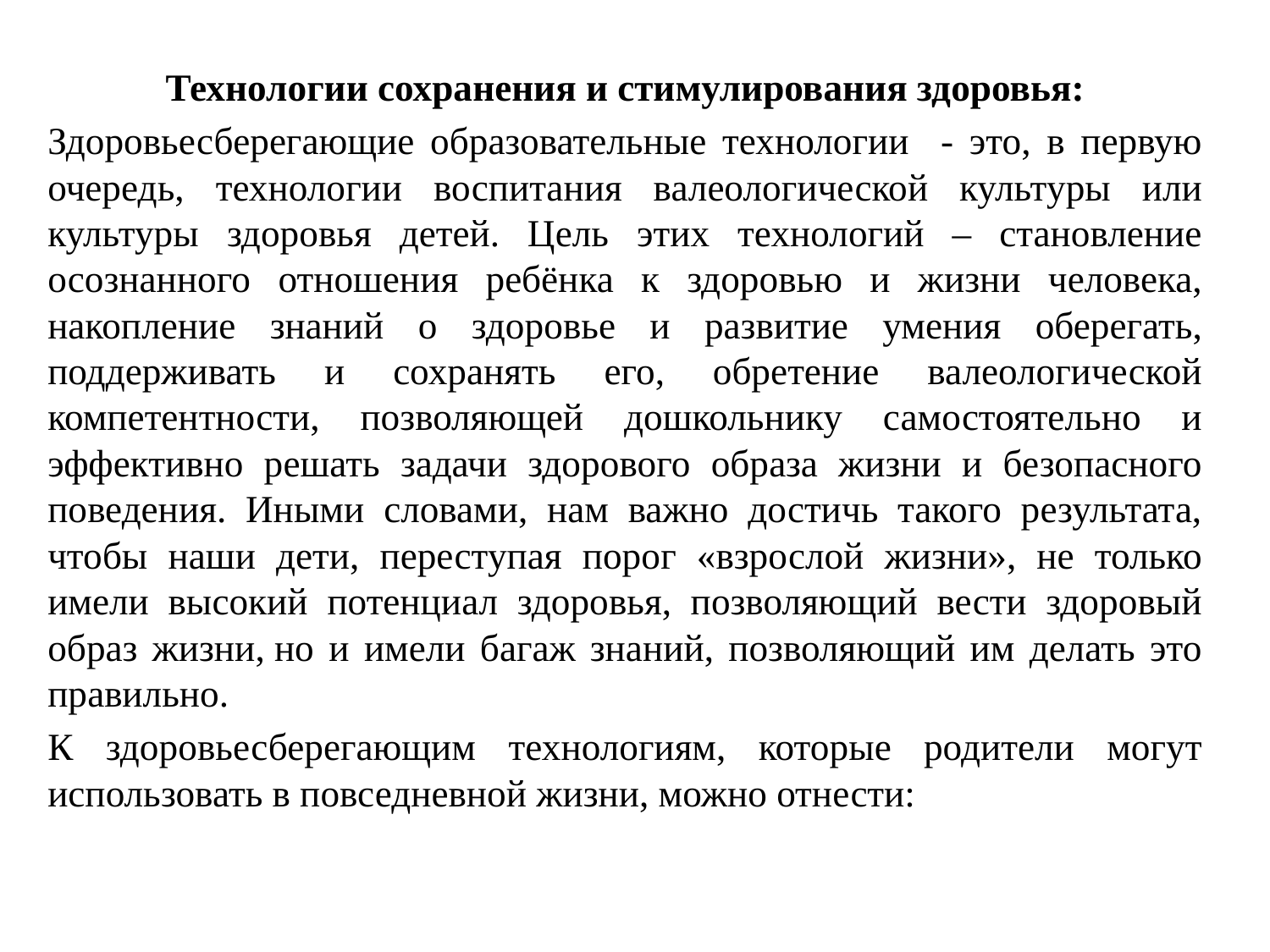

Технологии сохранения и стимулирования здоровья:
Здоровьесберегающие образовательные технологии  - это, в первую очередь, технологии воспитания валеологической культуры или культуры здоровья детей. Цель этих технологий – становление осознанного отношения ребёнка к здоровью и жизни человека, накопление знаний о здоровье и развитие умения оберегать, поддерживать и сохранять его, обретение валеологической компетентности, позволяющей дошкольнику самостоятельно и эффективно решать задачи здорового образа жизни и безопасного поведения. Иными словами, нам важно достичь такого результата, чтобы наши дети, переступая порог «взрослой жизни», не только имели высокий потенциал здоровья, позволяющий вести здоровый образ жизни, но и имели багаж знаний, позволяющий им делать это правильно.
К здоровьесберегающим технологиям, которые родители могут использовать в повседневной жизни, можно отнести: